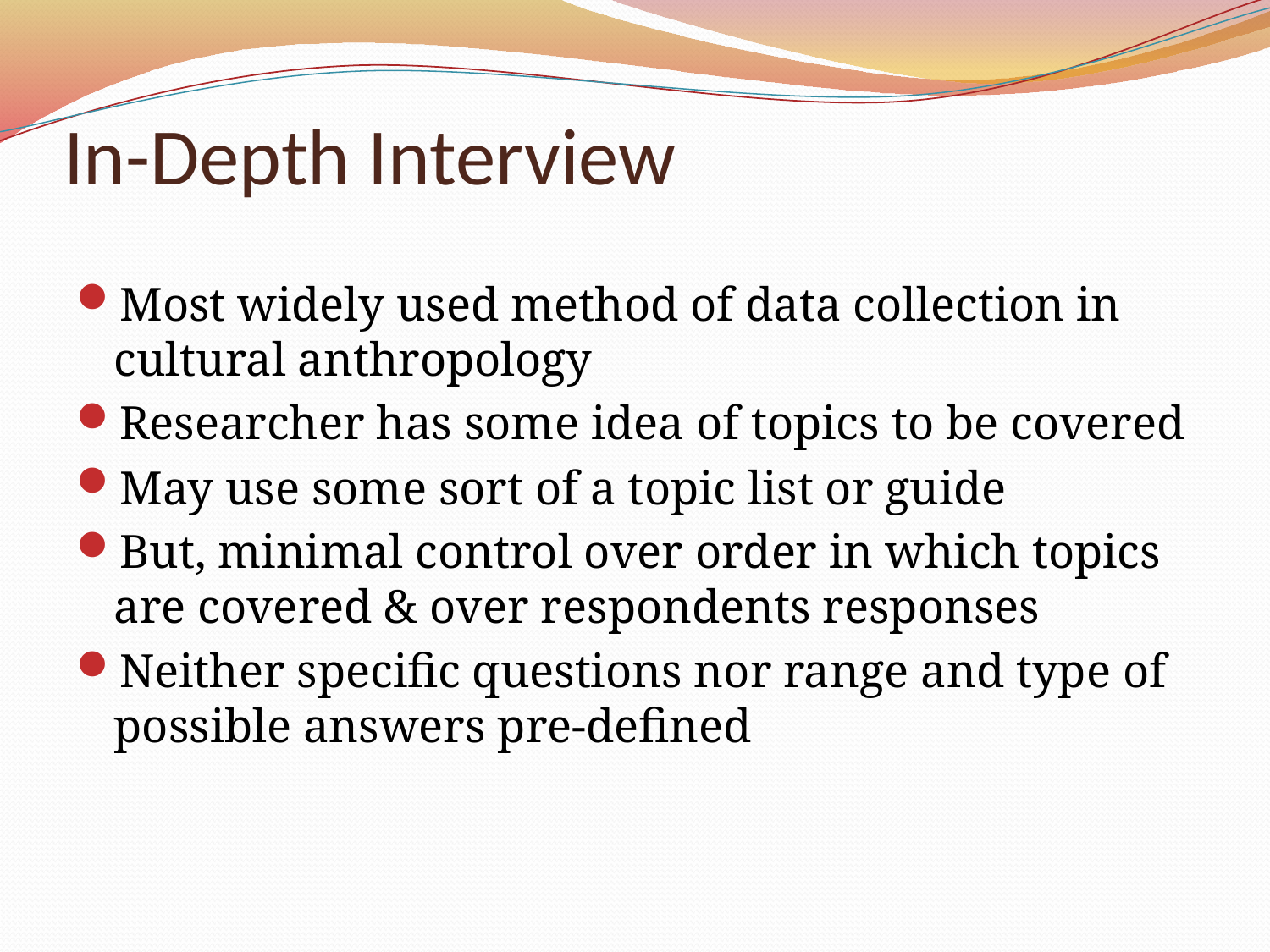

# In-Depth Interview
Most widely used method of data collection in cultural anthropology
Researcher has some idea of topics to be covered
May use some sort of a topic list or guide
But, minimal control over order in which topics are covered & over respondents responses
Neither specific questions nor range and type of possible answers pre-defined